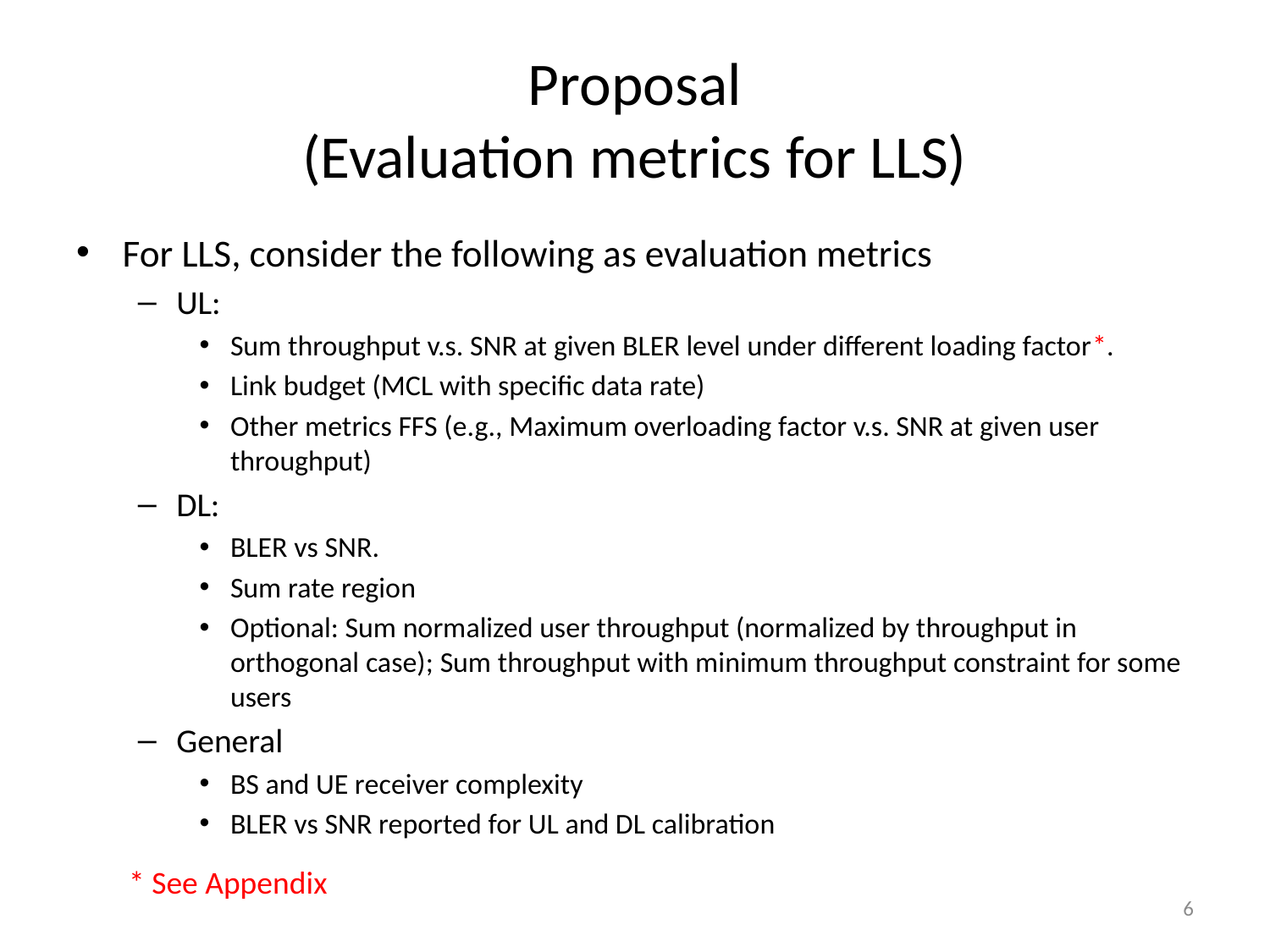

# Proposal (Evaluation metrics for LLS)
For LLS, consider the following as evaluation metrics
UL:
Sum throughput v.s. SNR at given BLER level under different loading factor*.
Link budget (MCL with specific data rate)
Other metrics FFS (e.g., Maximum overloading factor v.s. SNR at given user throughput)
DL:
BLER vs SNR.
Sum rate region
Optional: Sum normalized user throughput (normalized by throughput in orthogonal case); Sum throughput with minimum throughput constraint for some users
General
BS and UE receiver complexity
BLER vs SNR reported for UL and DL calibration

* See Appendix
6